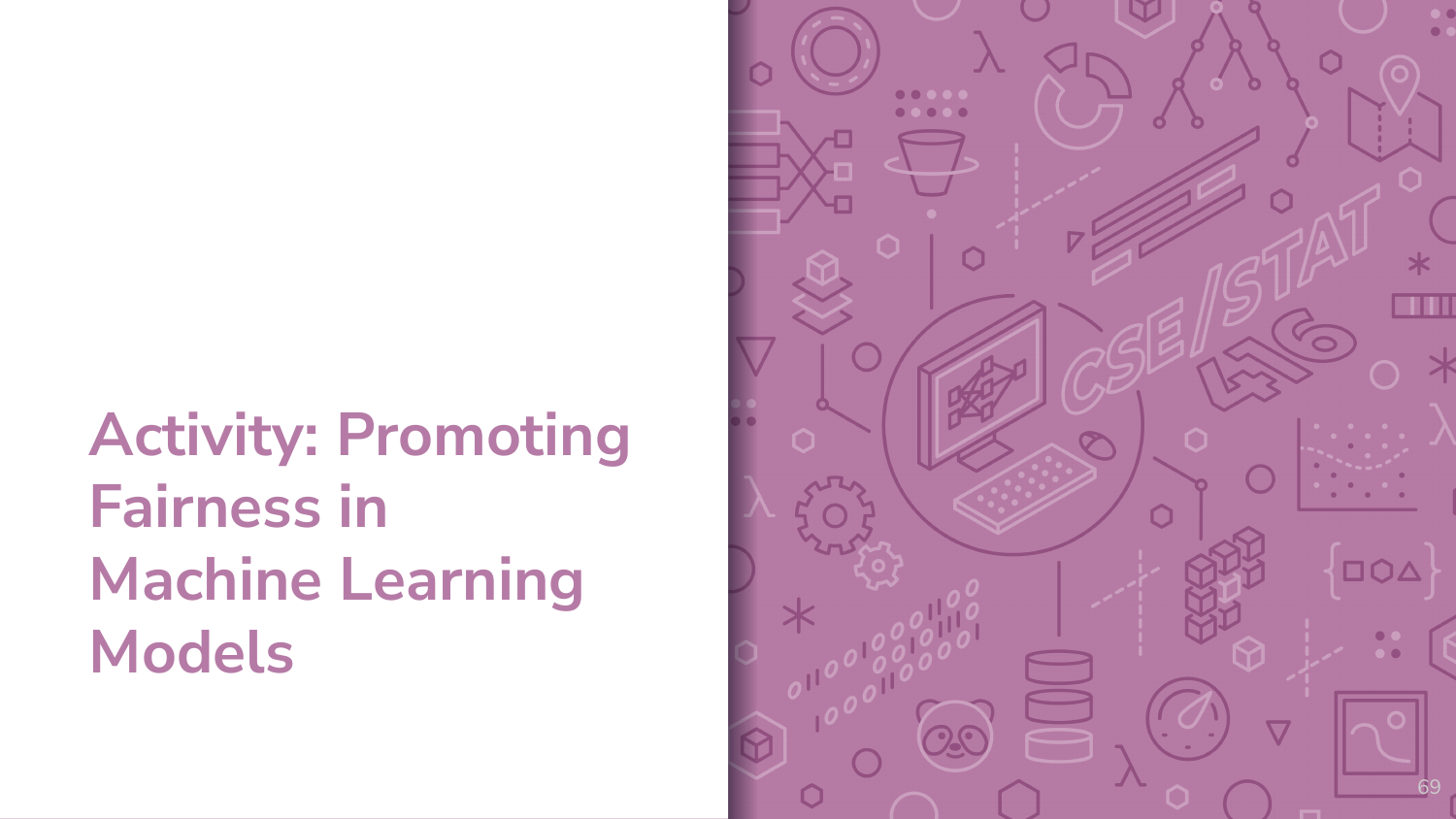

# Activity: Promoting Fairness in Machine Learning Models
69